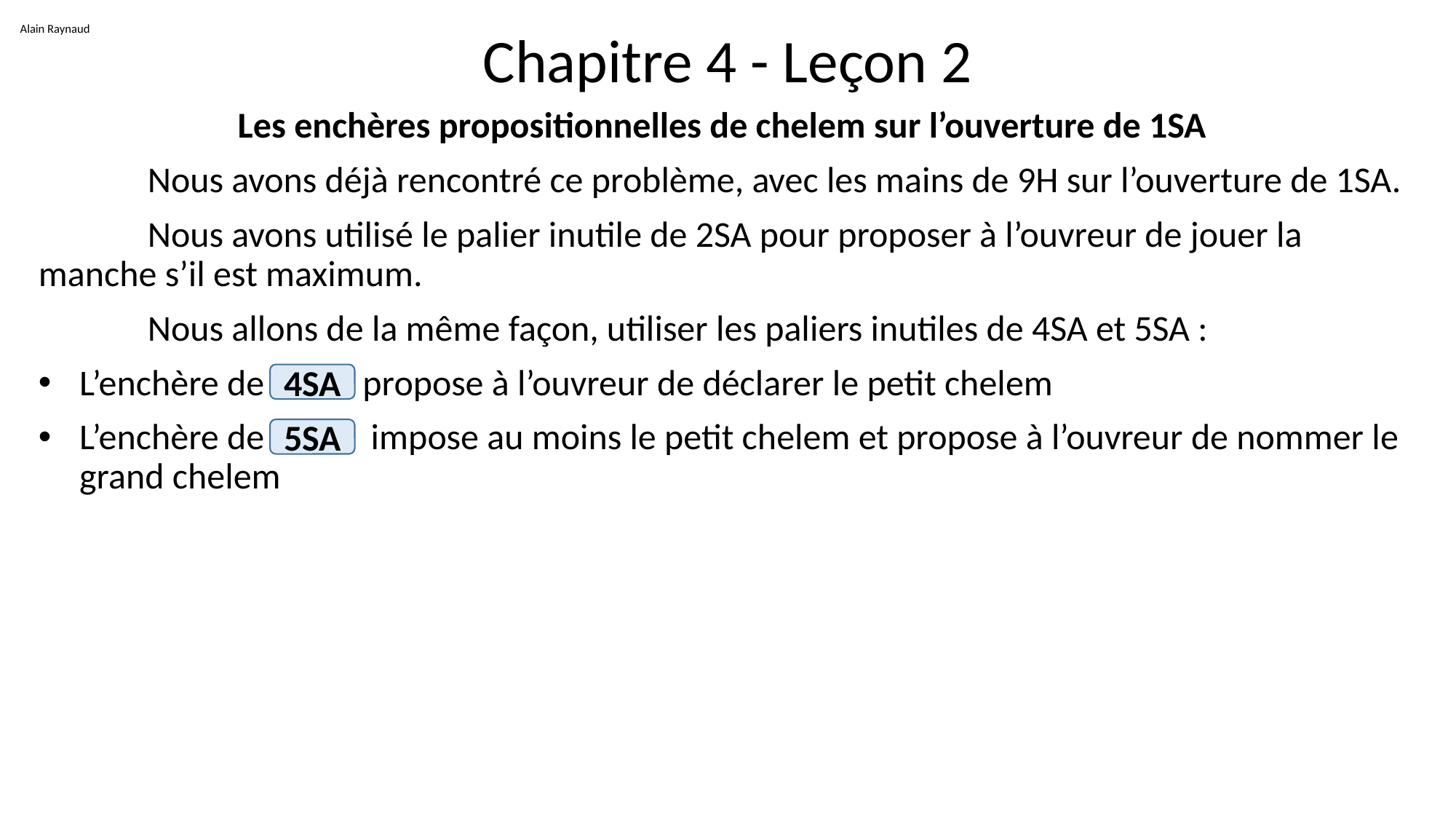

Alain Raynaud
# Chapitre 4 - Leçon 2
Les enchères propositionnelles de chelem sur l’ouverture de 1SA
	Nous avons déjà rencontré ce problème, avec les mains de 9H sur l’ouverture de 1SA.
	Nous avons utilisé le palier inutile de 2SA pour proposer à l’ouvreur de jouer la manche s’il est maximum.
	Nous allons de la même façon, utiliser les paliers inutiles de 4SA et 5SA :
L’enchère de            propose à l’ouvreur de déclarer le petit chelem
L’enchère de             impose au moins le petit chelem et propose à l’ouvreur de nommer le grand chelem

4SA
5SA